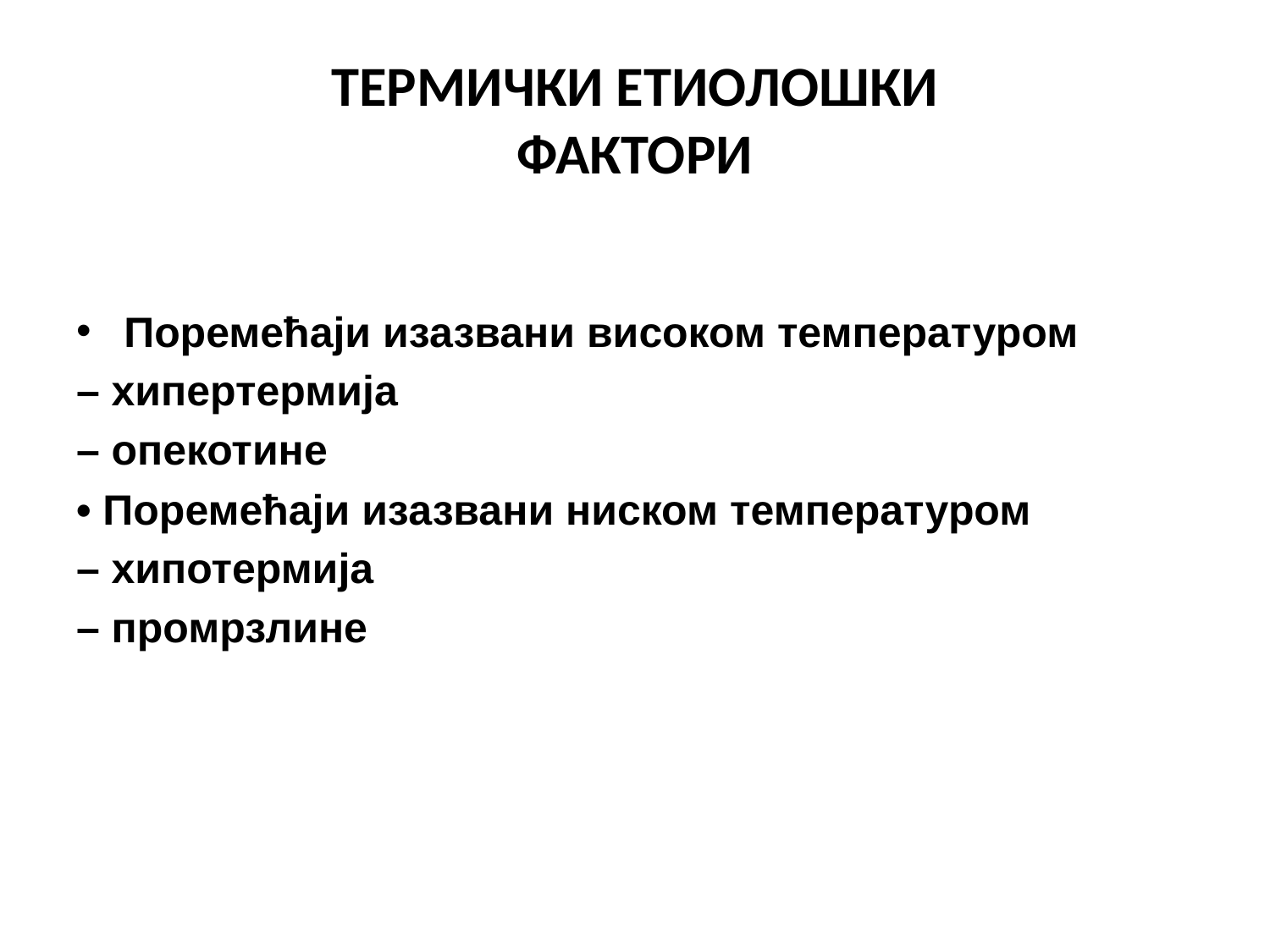

ТЕРМИЧКИ ЕТИОЛОШКИ
ФАКТОРИ

Поремећаји изазвани високом темперaтуром
– хипертермија
– опекотине
• Поремећаји изазвани ниском темперaтуром
– хипотермија
– промрзлине